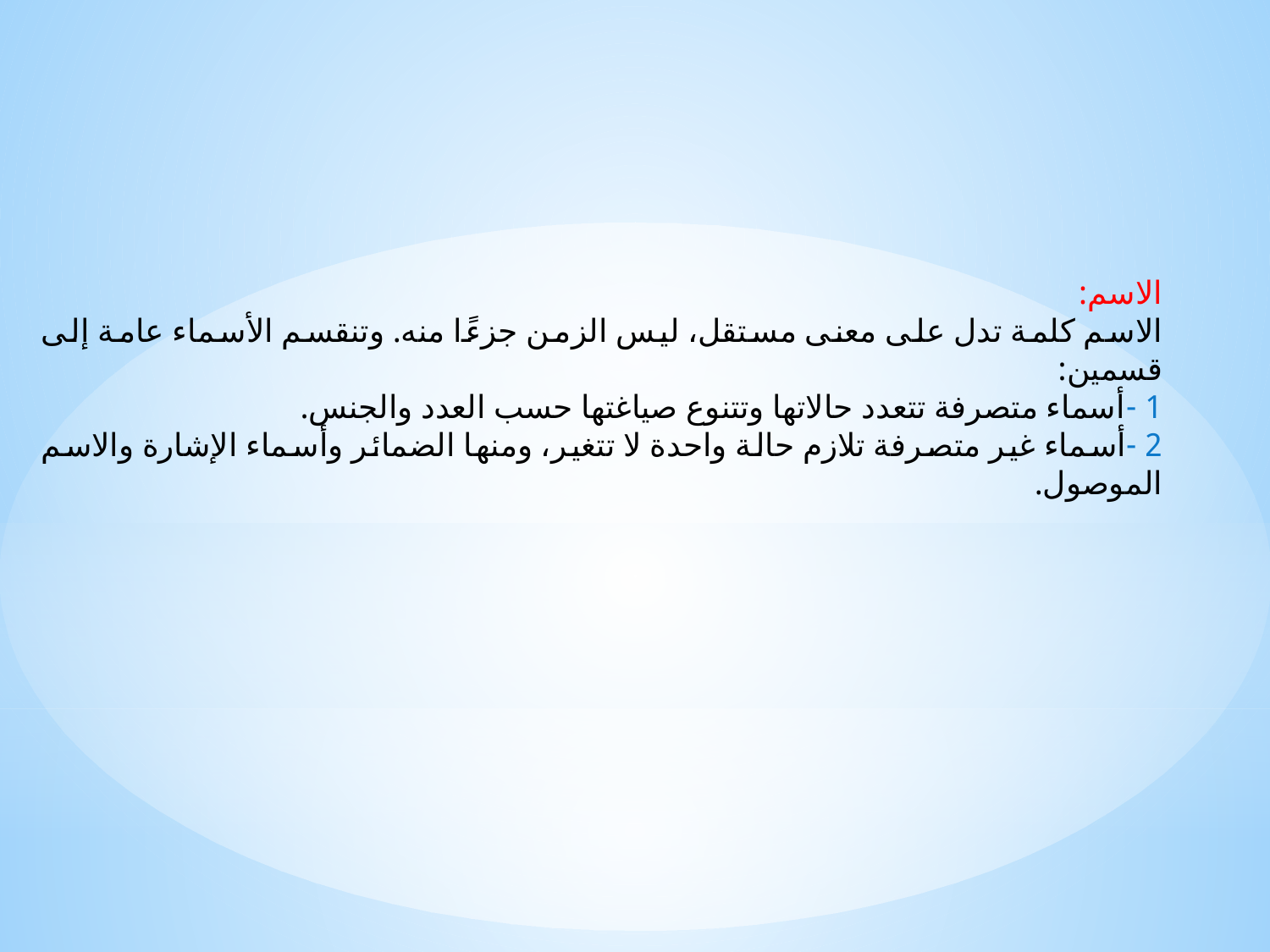

الاسم:
الاسم كلمة تدل على معنى مستقل، ليس الزمن جزءًا منه. وتنقسم الأسماء عامة إلى قسمين:
1 -أسماء متصرفة تتعدد حالاتها وتتنوع صياغتها حسب العدد والجنس.
2 -أسماء غير متصرفة تلازم حالة واحدة لا تتغير، ومنها الضمائر وأسماء الإشارة والاسم الموصول.